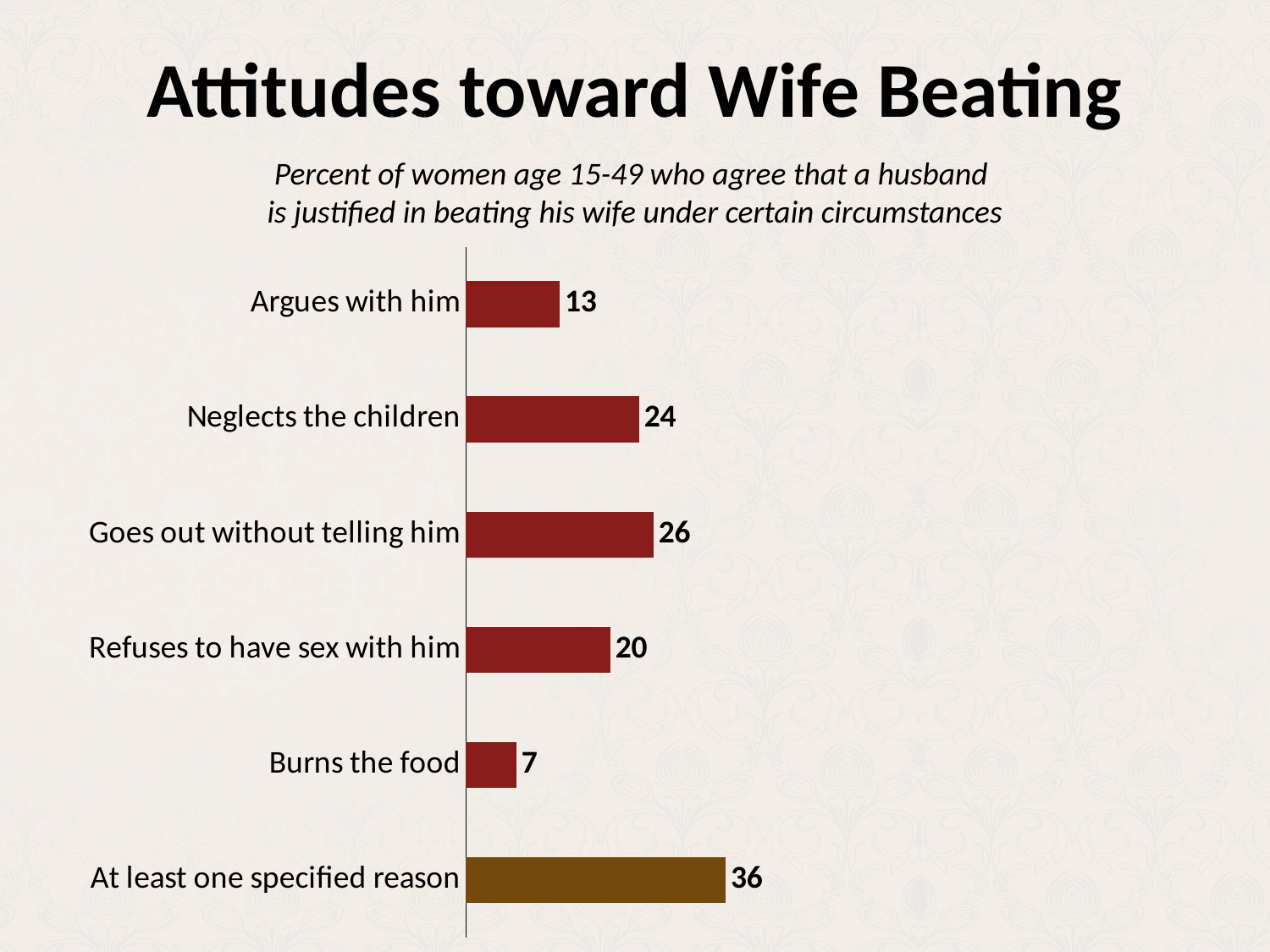

# Attitudes toward Wife Beating
Percent of women age 15-49 who agree that a husband
is justified in beating his wife under certain circumstances

### Chart

| Category | Women |
|---|---|
| At least one specified reason | 36.0 |
| Burns the food | 7.0 |
| Refuses to have sex with him | 20.0 |
| Goes out without telling him | 26.0 |
| Neglects the children | 24.0 |
| Argues with him | 13.0 |